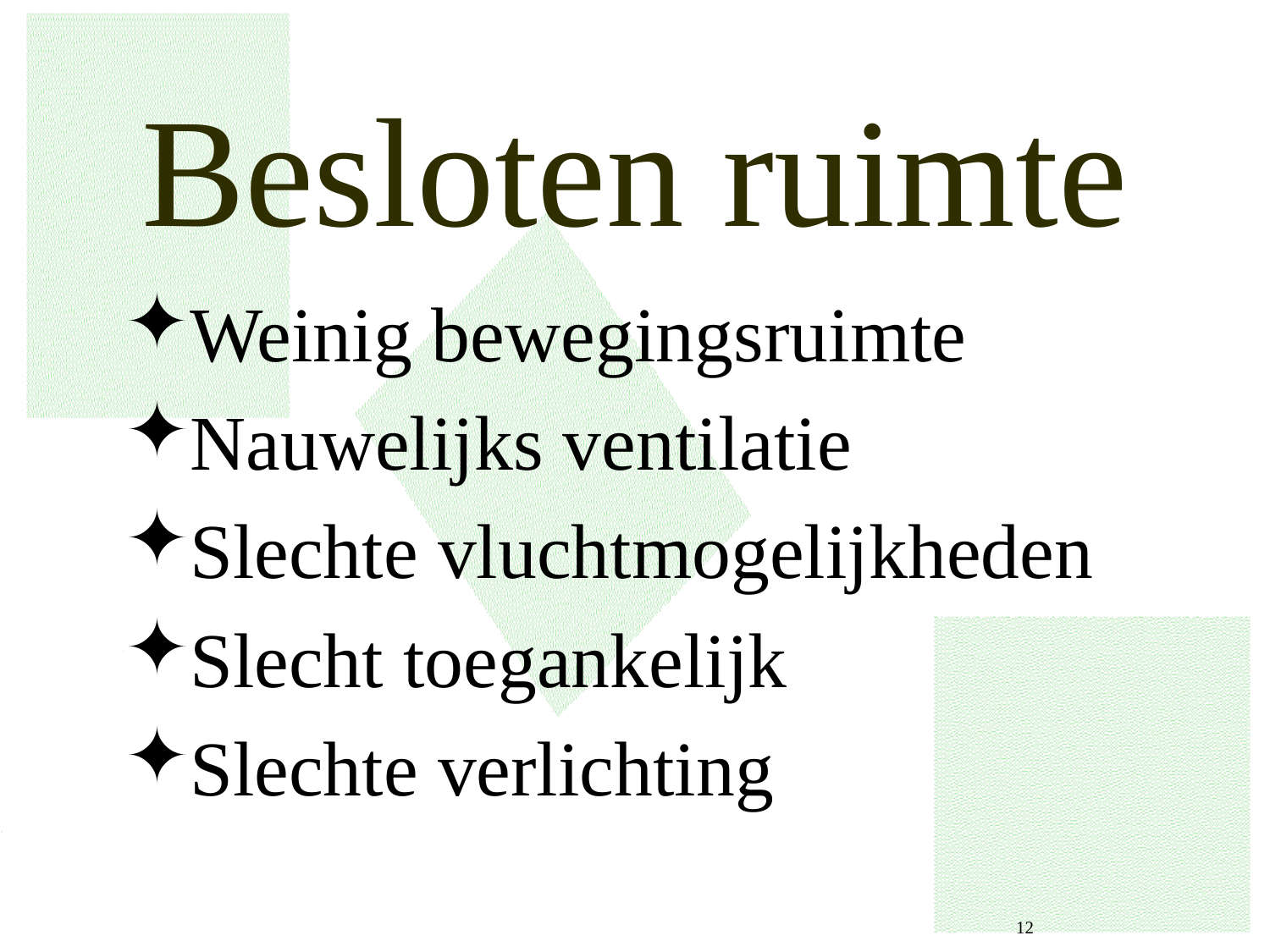

# Besloten ruimte
Weinig bewegingsruimte
Nauwelijks ventilatie
Slechte vluchtmogelijkheden
Slecht toegankelijk
Slechte verlichting

                     12